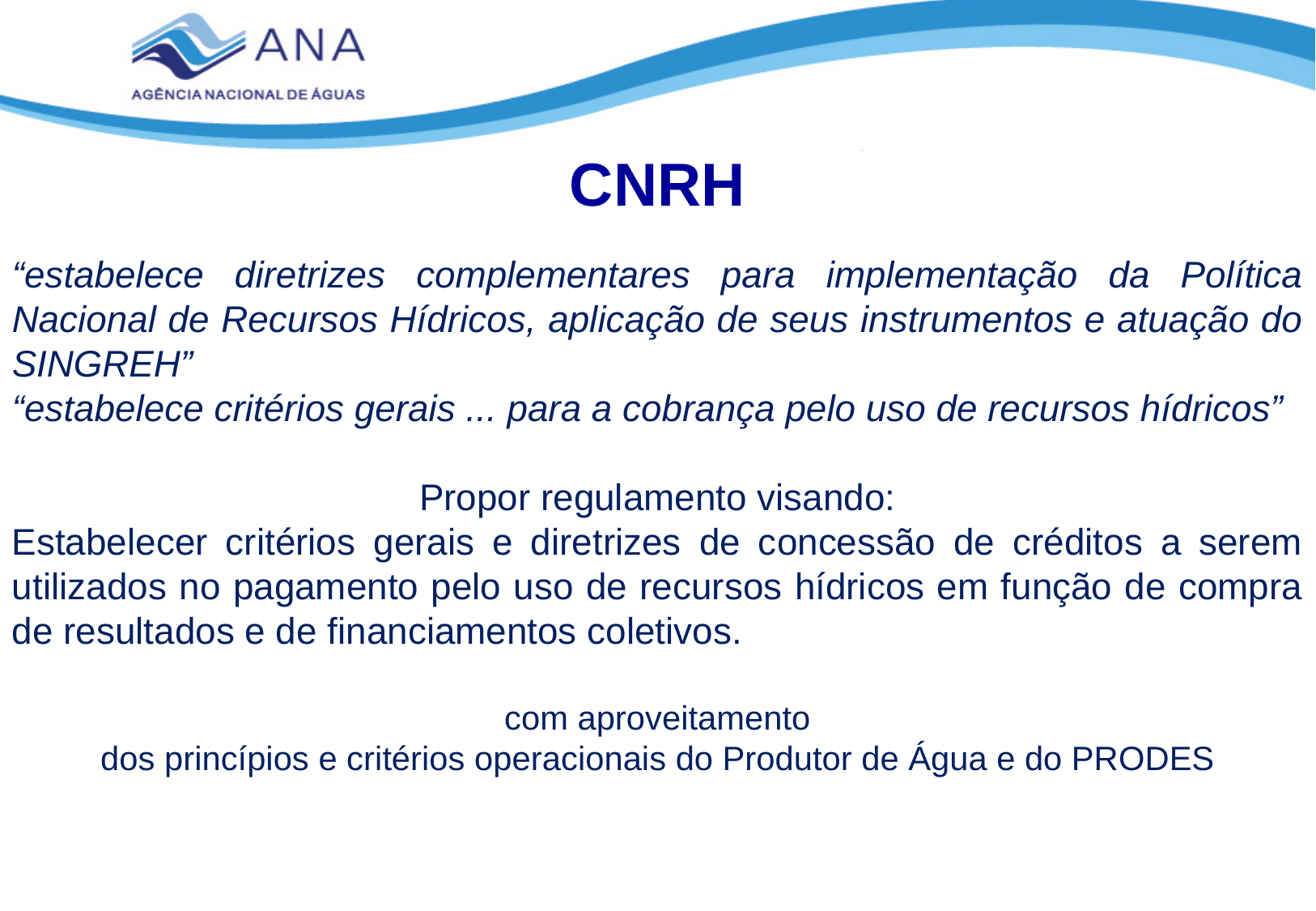

CNRH
“estabelece diretrizes complementares para implementação da Política Nacional de Recursos Hídricos, aplicação de seus instrumentos e atuação do SINGREH”
“estabelece critérios gerais ... para a cobrança pelo uso de recursos hídricos”

Propor regulamento visando:
Estabelecer critérios gerais e diretrizes de concessão de créditos a serem utilizados no pagamento pelo uso de recursos hídricos em função de compra de resultados e de financiamentos coletivos.

com aproveitamento
dos princípios e critérios operacionais do Produtor de Água e do PRODES